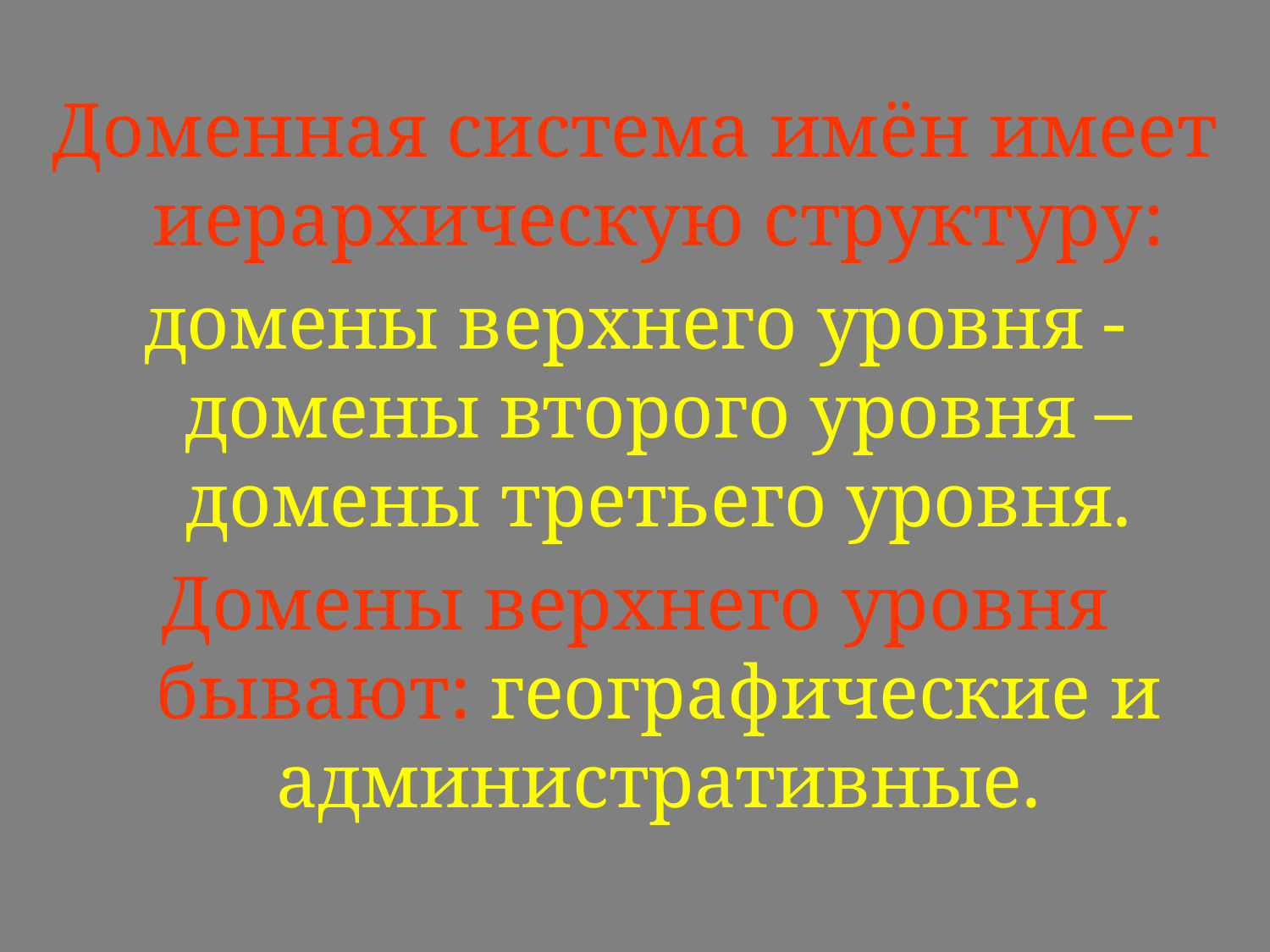

Доменная система имён имеет иерархическую структуру:
домены верхнего уровня - домены второго уровня – домены третьего уровня.
Домены верхнего уровня бывают: географические и административные.